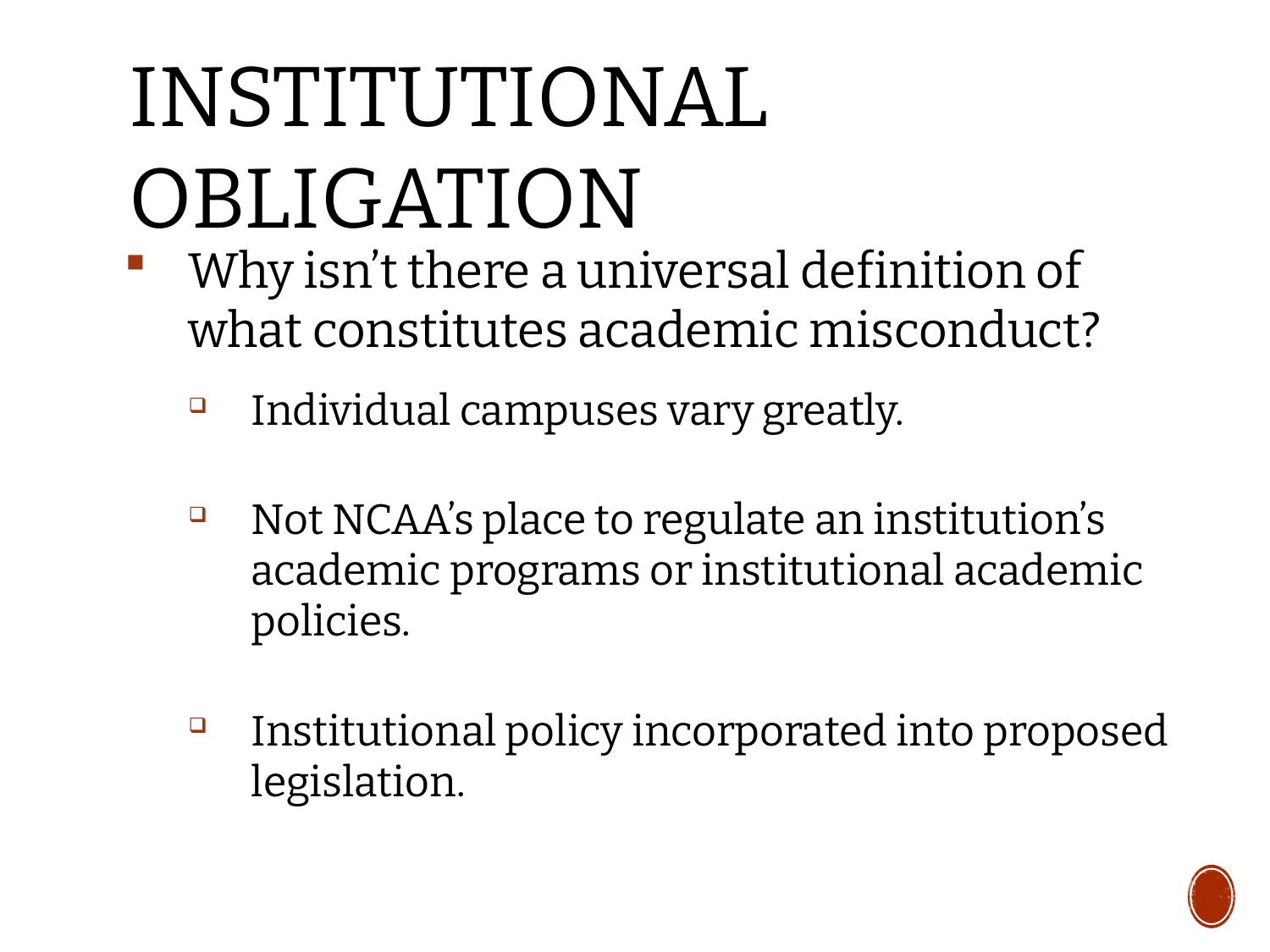

# Institutional Obligation
Why isn’t there a universal definition of what constitutes academic misconduct?

Individual campuses vary greatly.

Not NCAA’s place to regulate an institution’s academic programs or institutional academic policies.

Institutional policy incorporated into proposed legislation.